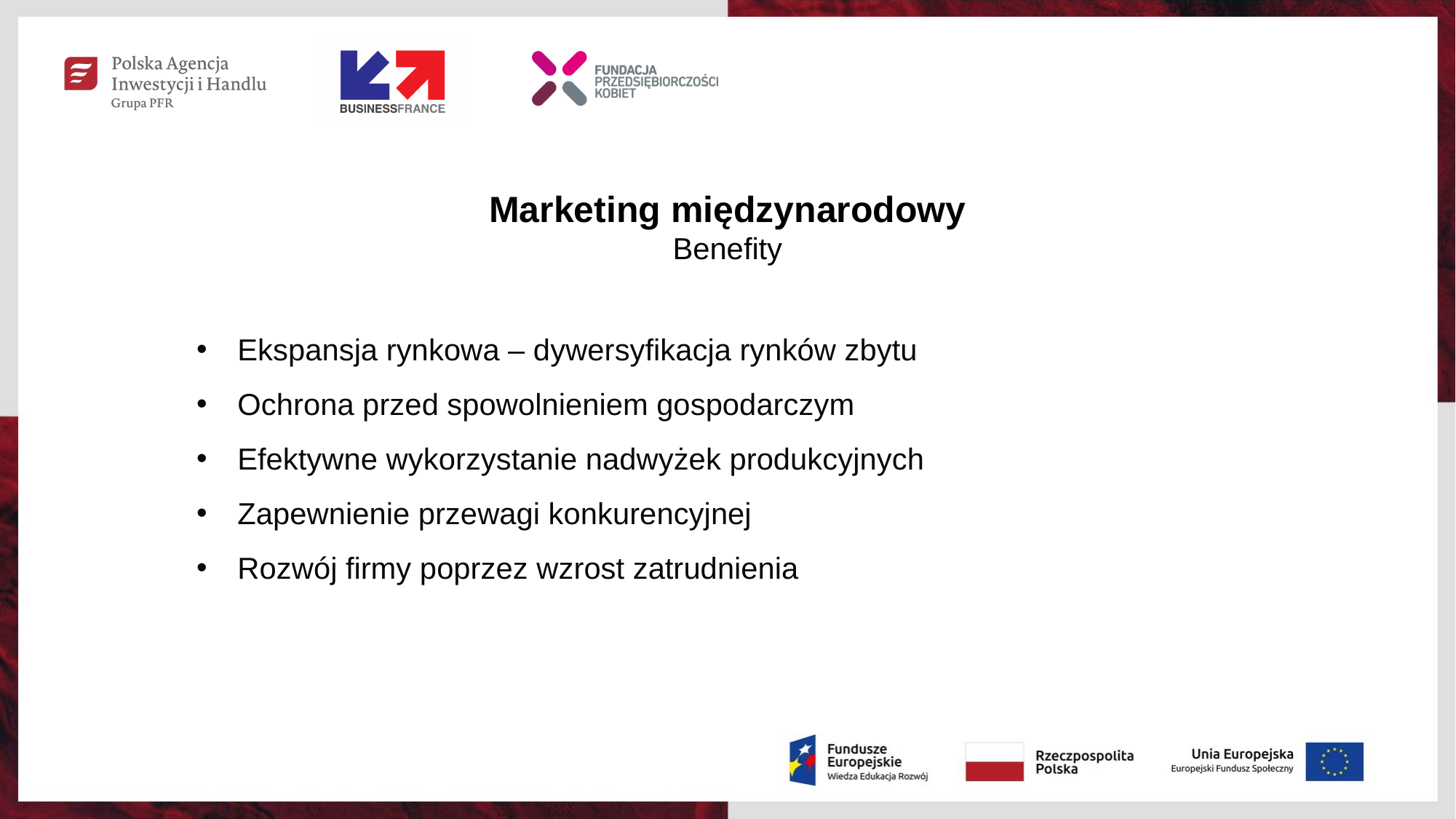

Marketing międzynarodowy
Benefity
Ekspansja rynkowa – dywersyfikacja rynków zbytu
Ochrona przed spowolnieniem gospodarczym
Efektywne wykorzystanie nadwyżek produkcyjnych
Zapewnienie przewagi konkurencyjnej
Rozwój firmy poprzez wzrost zatrudnienia